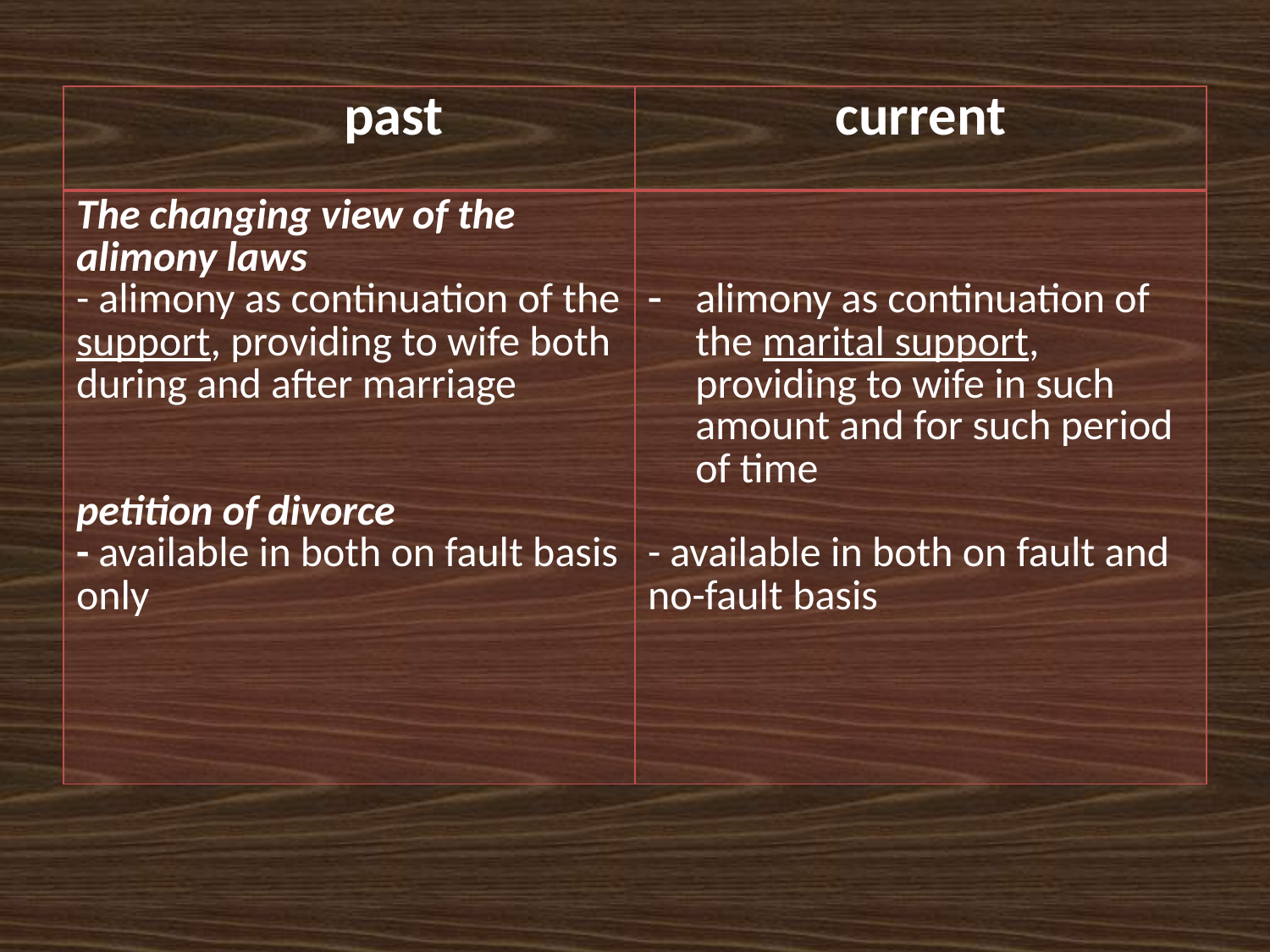

| past | current |
| --- | --- |
| The changing view of the alimony laws - alimony as continuation of the support, providing to wife both during and after marriage petition of divorce - available in both on fault basis only | alimony as continuation of the marital support, providing to wife in such amount and for such period of time - available in both on fault and no-fault basis |